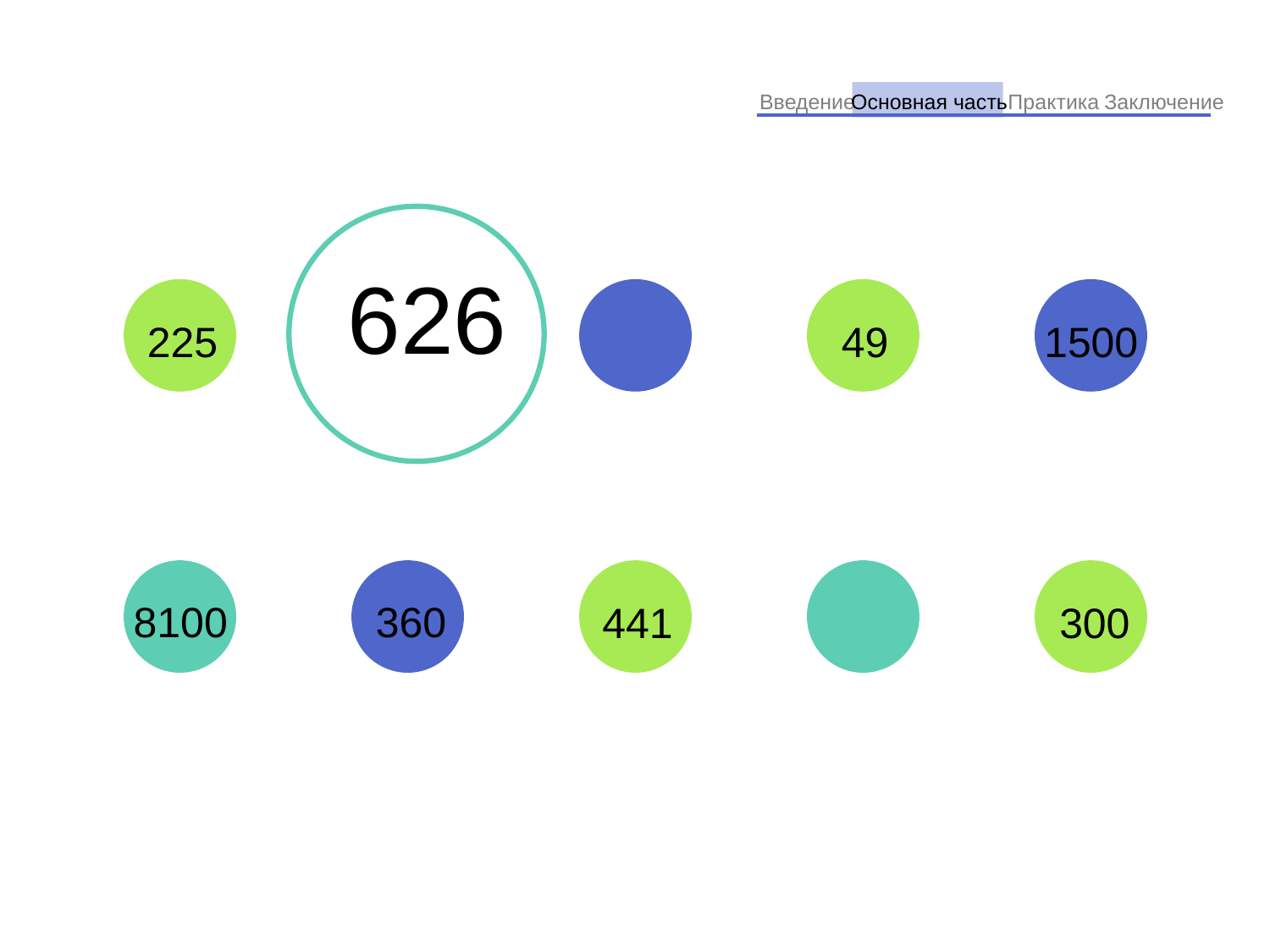

Введение
Основная часть
Практика
Заключение

225
49
1500
626

8100
360
441
300